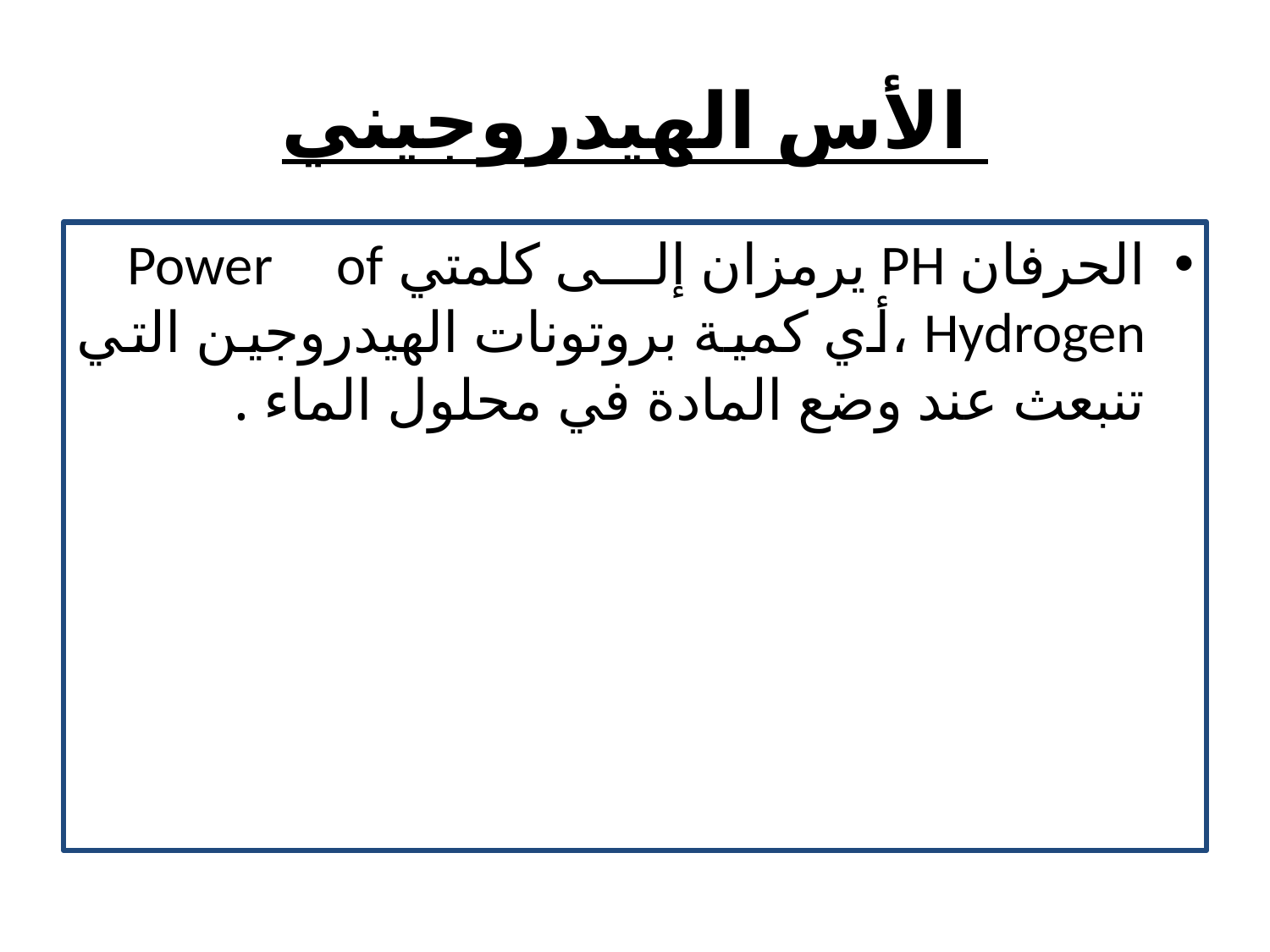

# الأس الهيدروجيني
الحرفان PH يرمزان إلى كلمتي Power of Hydrogen ،أي كمية بروتونات الهيدروجين التي تنبعث عند وضع المادة في محلول الماء .